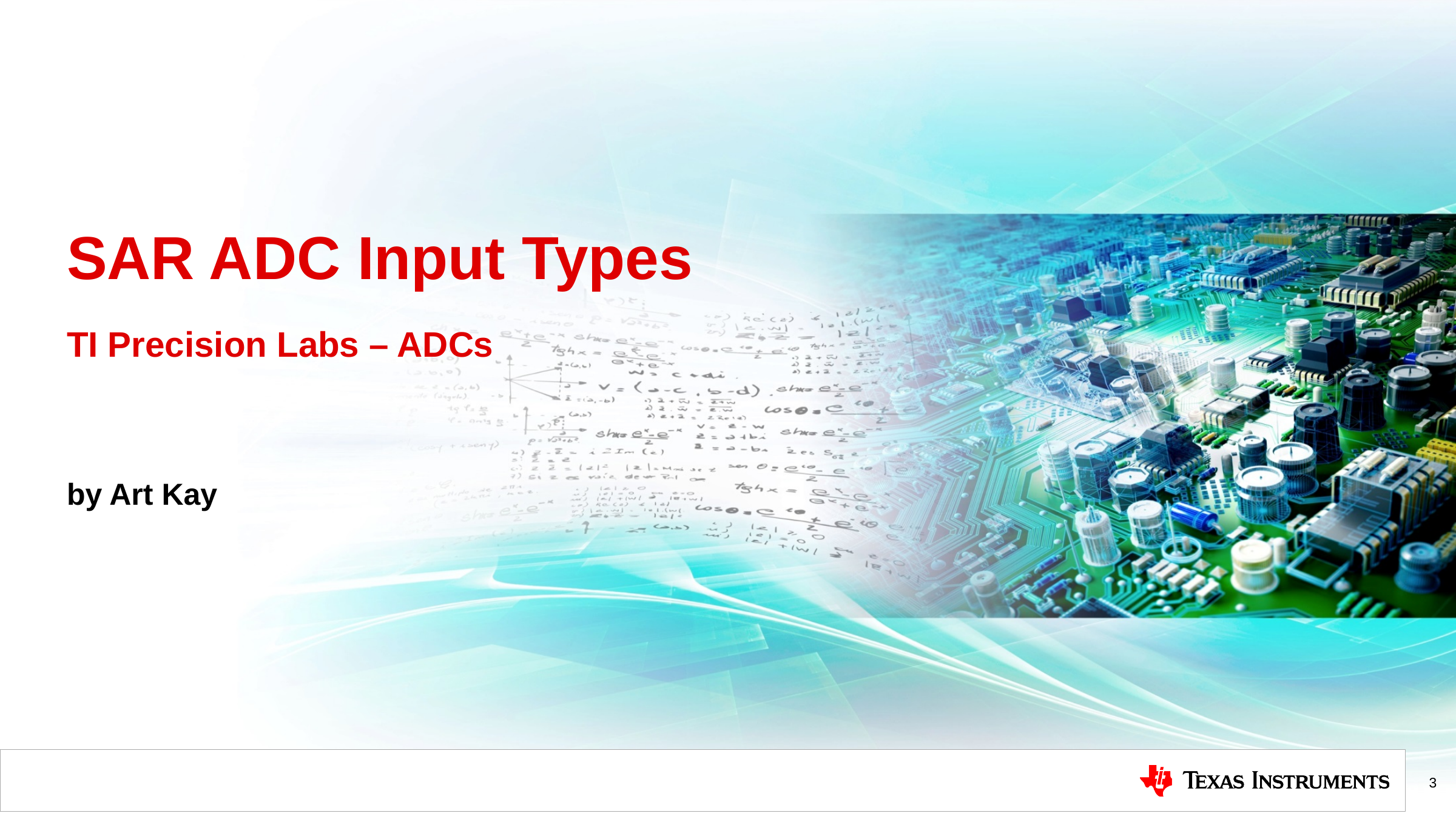

# SAR ADC Input Types TI Precision Labs – ADCs
by Art Kay
3